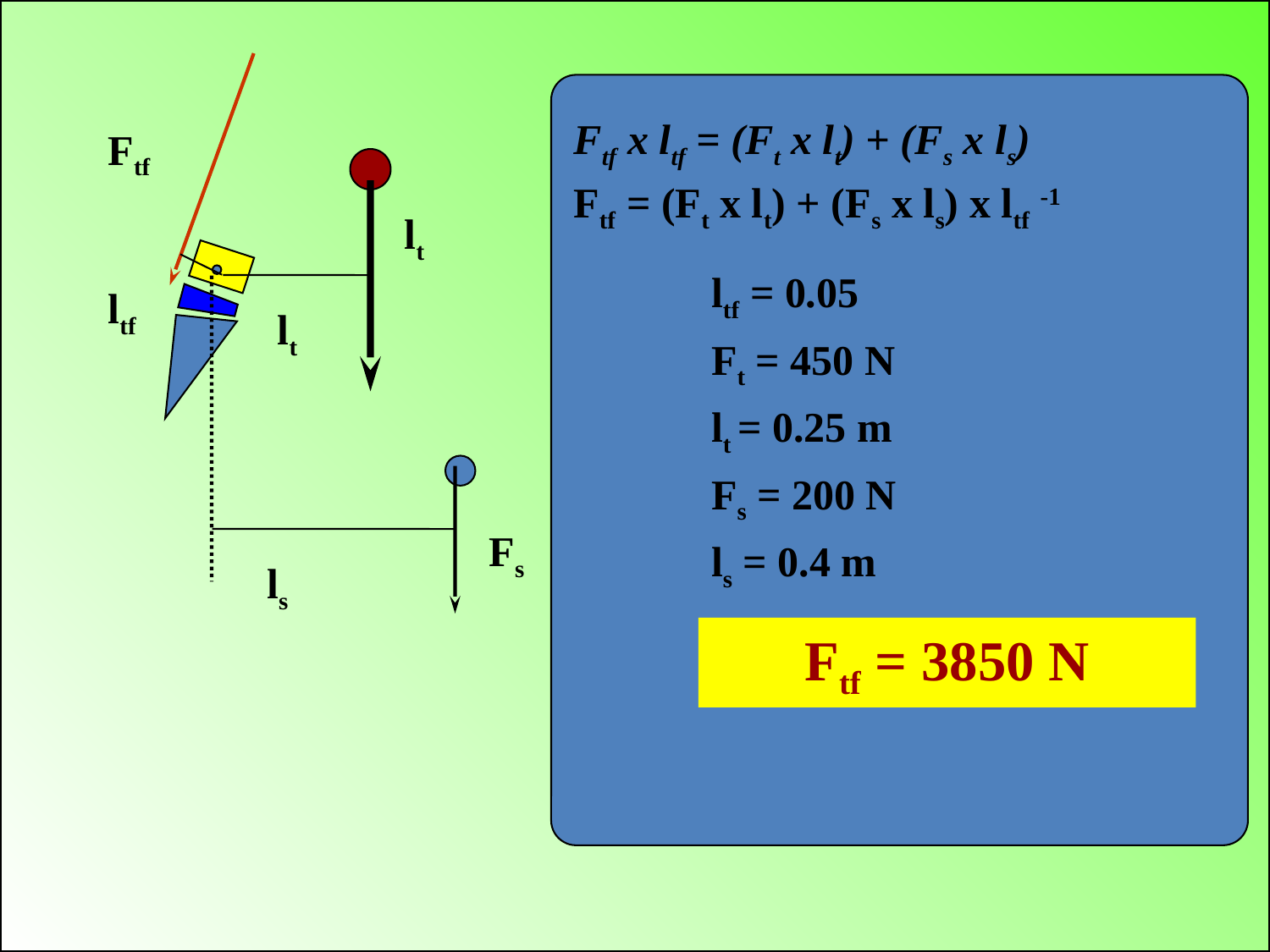

Ftf x ltf = (Ft x lt) + (Fs x ls)
Ftf

Ftf = (Ft x lt) + (Fs x ls) x ltf -1

lt

ltf = 0.05
Ft = 450 N
lt = 0.25 m
Fs = 200 N
ls = 0.4 m

ltf

lt

Fs

ls
Ftf = 3850 N